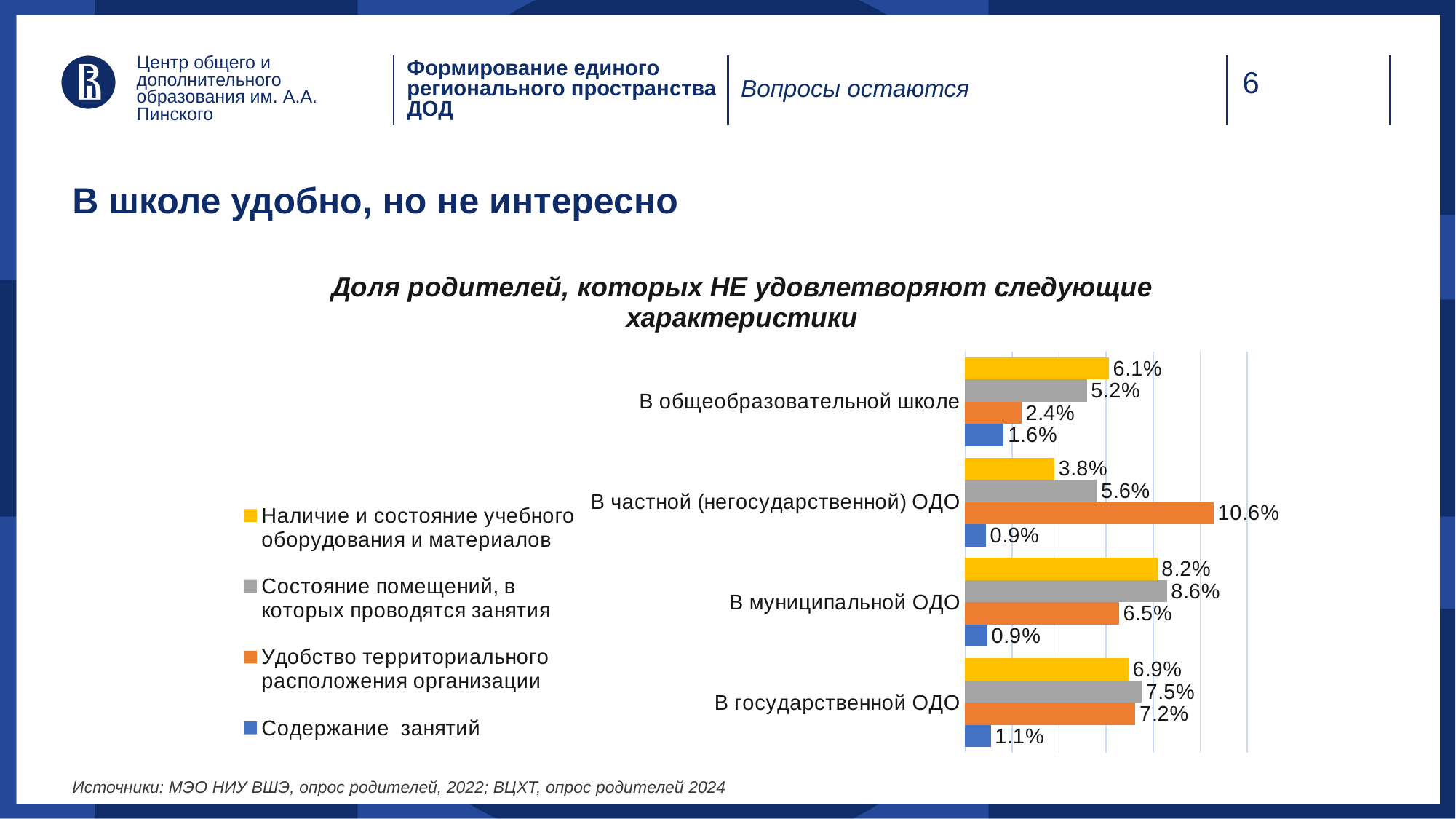

Центр общего и дополнительного образования им. А.А. Пинского
Формирование единого регионального пространства ДОД
Вопросы остаются
В школе удобно, но не интересно

### Chart: Доля родителей, которых НЕ удовлетворяют следующие характеристики

| Category | Содержание  занятий  | Удобство территориального расположения организации  | Состояние помещений, в которых проводятся занятия  | Наличие и состояние учебного оборудования и материалов  |
|---|---|---|---|---|
| В государственной ОДО | 0.01097527090858572 | 0.07238121700472354 | 0.07502083912197832 | 0.06946373992775771 |
| В муниципальной ОДО | 0.00943009430094301 | 0.06539565395653957 | 0.08579335793357934 | 0.08179581795817958 |
| В частной (негосударственной) ОДО | 0.008820023837902265 | 0.10560190703218117 | 0.056019070321811686 | 0.037902264600715135 |
| В общеобразовательной школе | 0.016461721539071796 | 0.023998413328044425 | 0.051765172550575174 | 0.061086870289567635 |
Источники: МЭО НИУ ВШЭ, опрос родителей, 2022; ВЦХТ, опрос родителей 2024